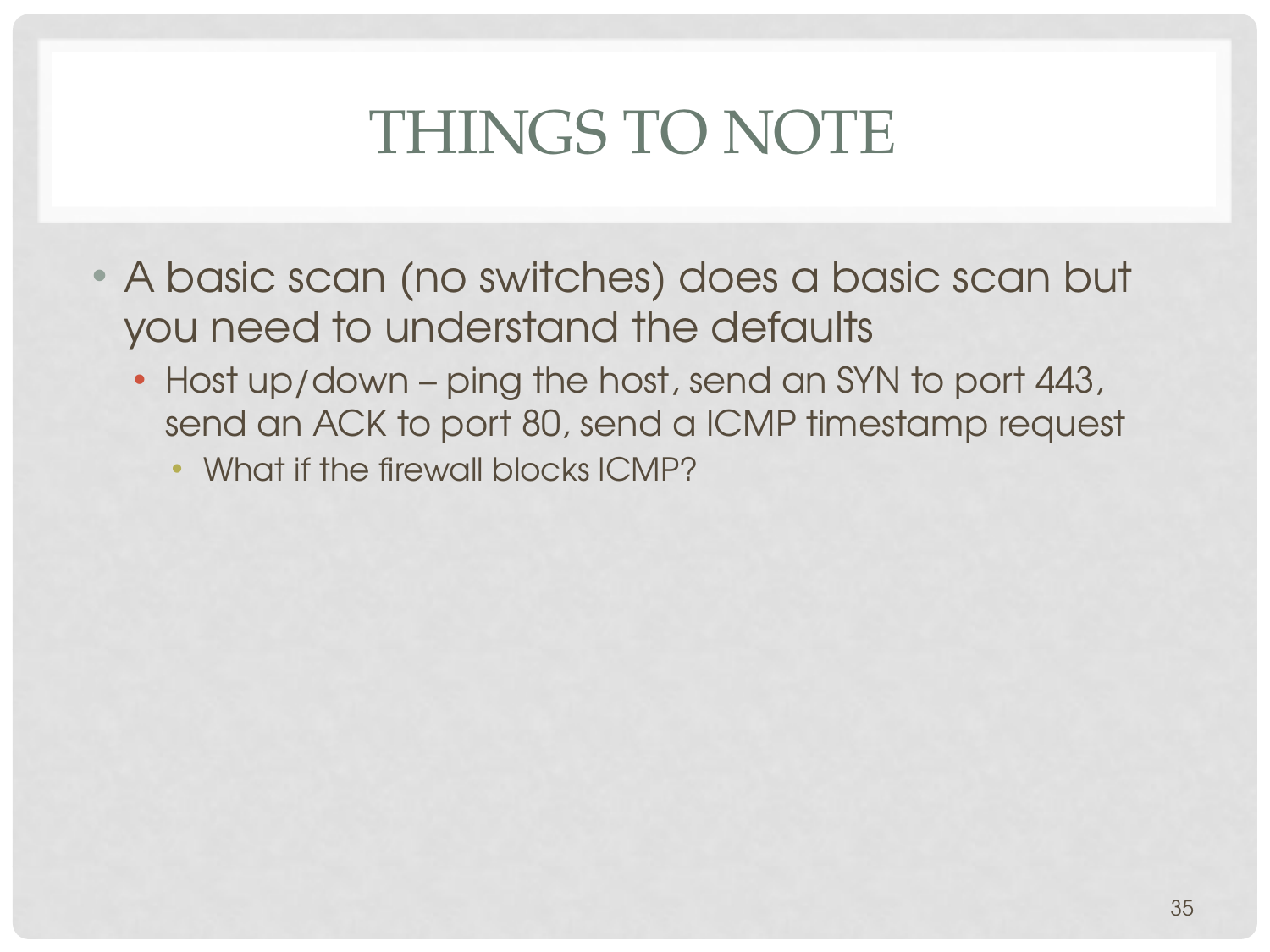

# Things to Note
A basic scan (no switches) does a basic scan but you need to understand the defaults
Host up/down – ping the host, send an SYN to port 443, send an ACK to port 80, send a ICMP timestamp request
What if the firewall blocks ICMP?
35